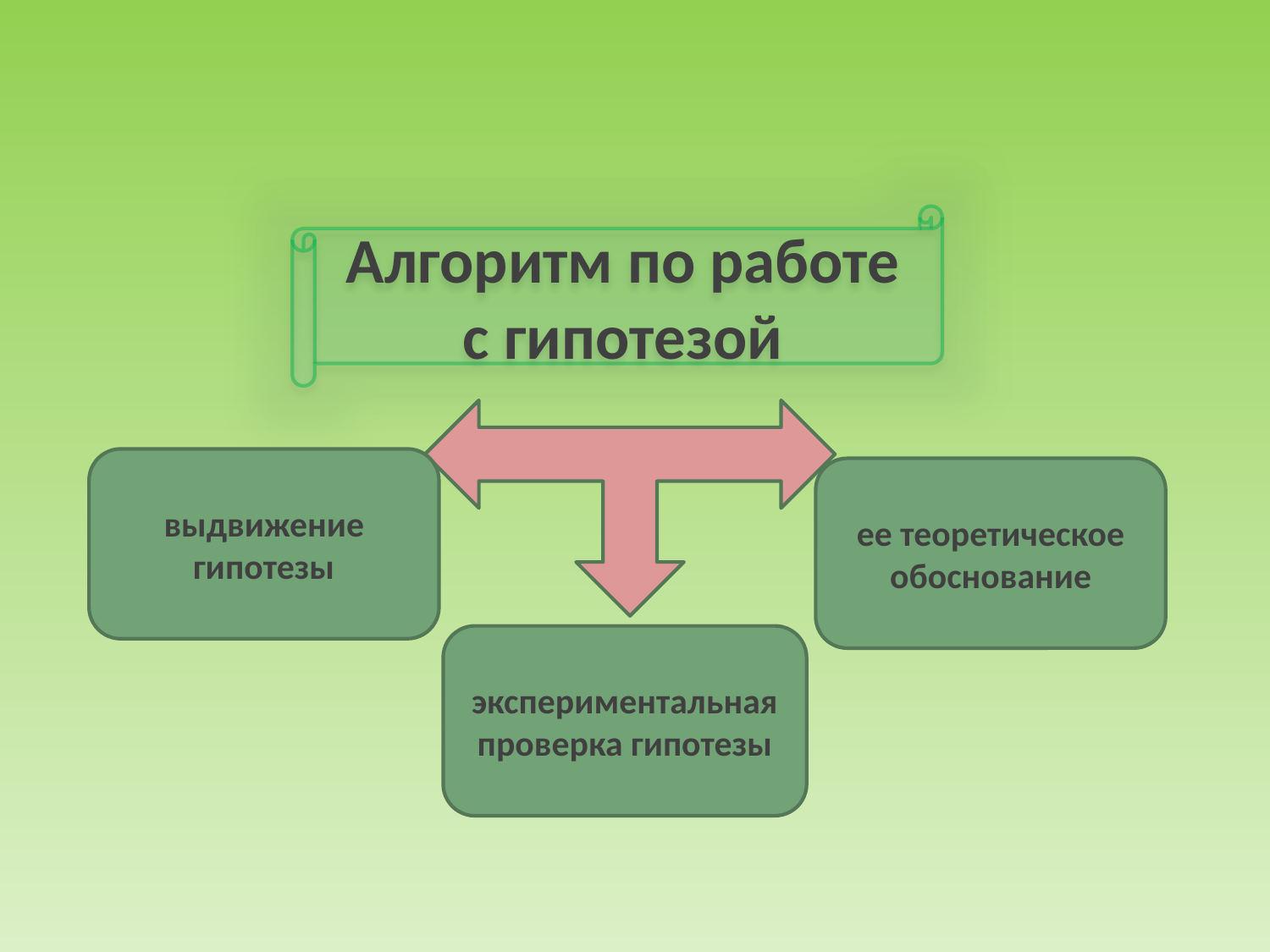

#
Алгоритм по работе с гипотезой

выдвижение гипотезы
ее теоретическое обоснование
экспериментальная проверка гипотезы